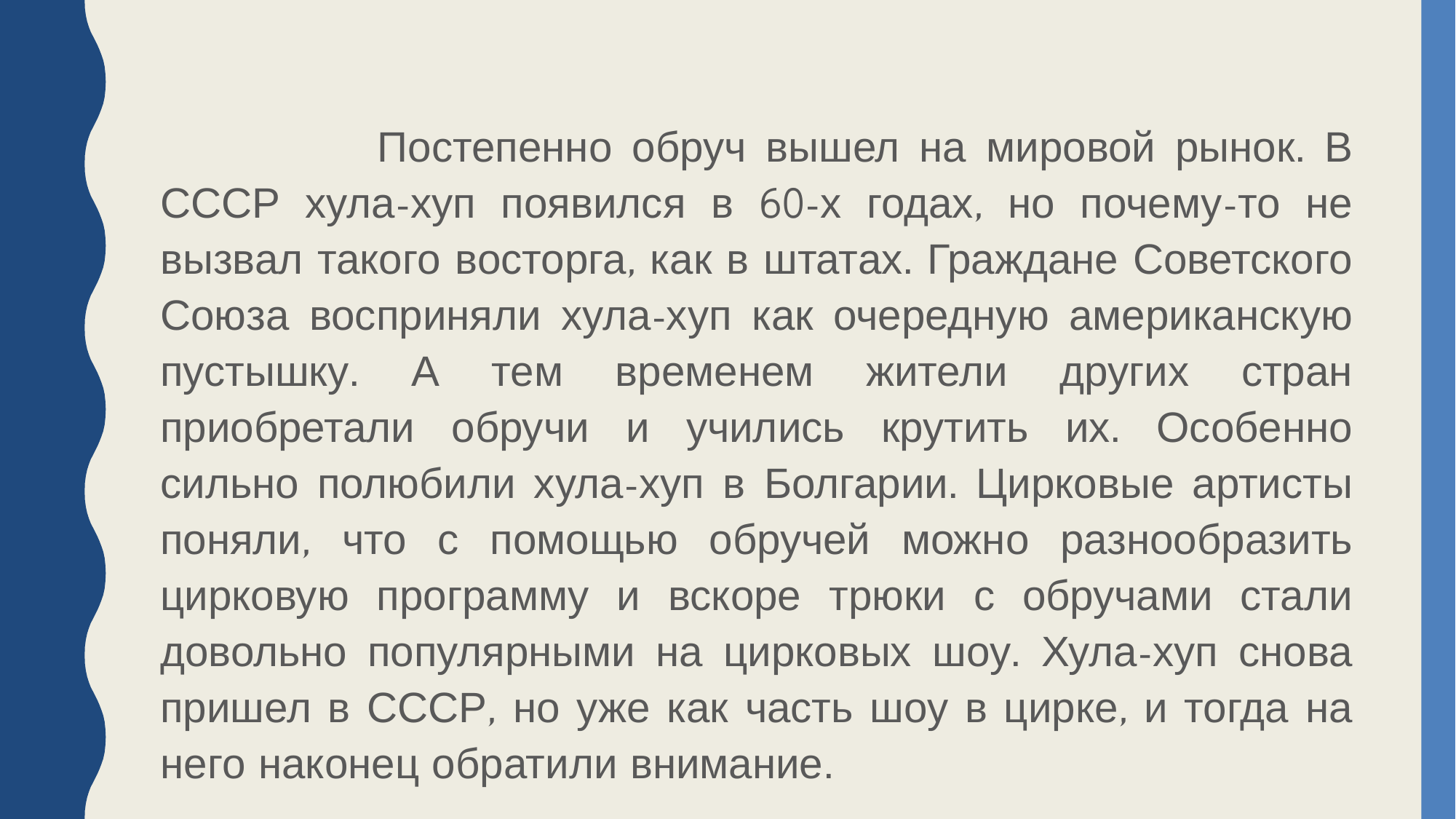

#
           Постепенно обруч вышел на мировой рынок. В СССР хула-хуп появился в 60-х годах, но почему-то не вызвал такого восторга, как в штатах. Граждане Советского Союза восприняли хула-хуп как очередную американскую пустышку. А тем временем жители других стран приобретали обручи и учились крутить их. Особенно сильно полюбили хула-хуп в Болгарии. Цирковые артисты поняли, что с помощью обручей можно разнообразить цирковую программу и вскоре трюки с обручами стали довольно популярными на цирковых шоу. Хула-хуп снова пришел в СССР, но уже как часть шоу в цирке, и тогда на него наконец обратили внимание.